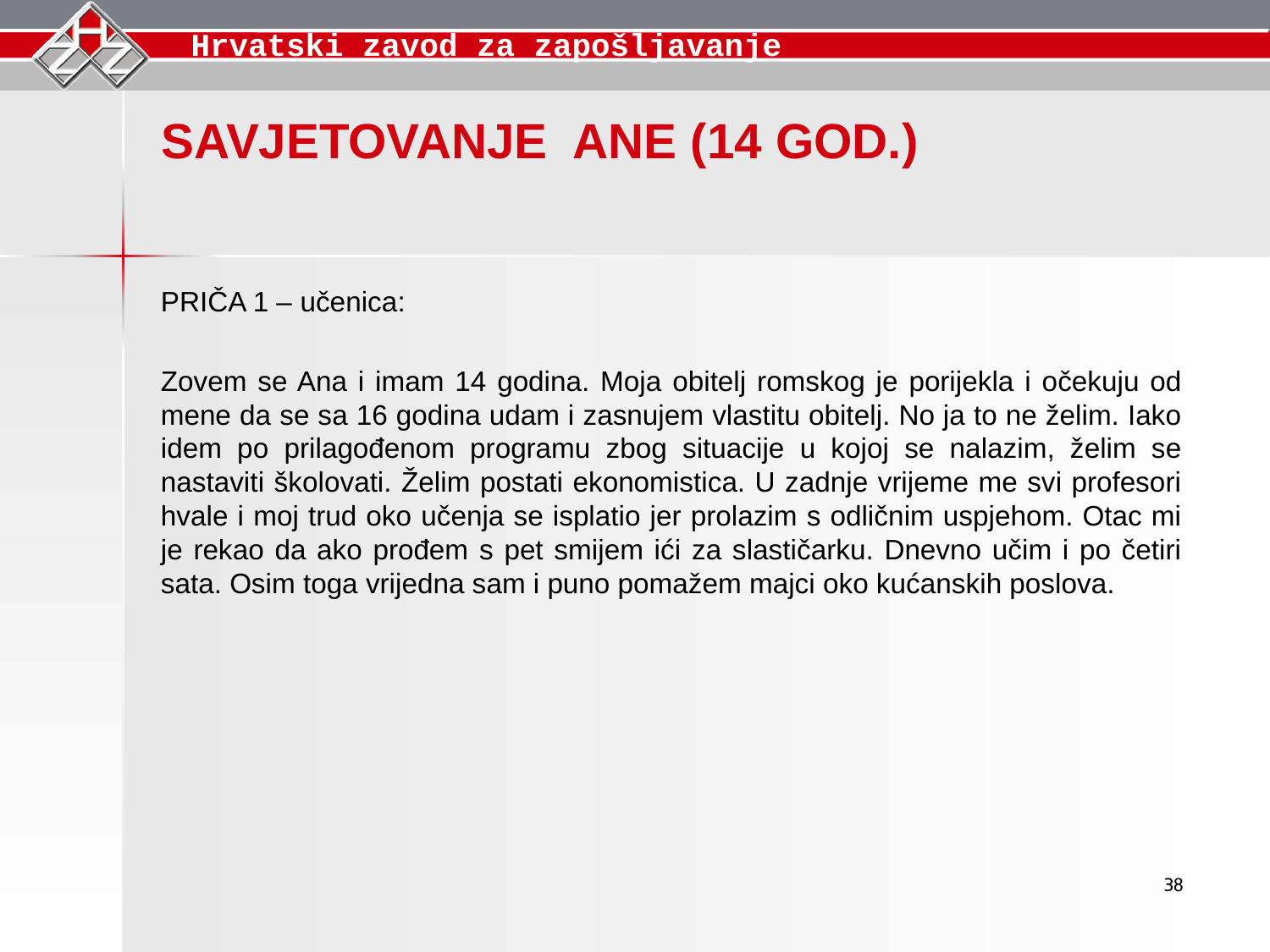

SAVJETOVANJE  ANE (14 GOD.)

PRIČA 1 – učenica:

Zovem se Ana i imam 14 godina. Moja obitelj romskog je porijekla i očekuju od mene da se sa 16 godina udam i zasnujem vlastitu obitelj. No ja to ne želim. Iako idem po prilagođenom programu zbog situacije u kojoj se nalazim, želim se nastaviti školovati. Želim postati ekonomistica. U zadnje vrijeme me svi profesori hvale i moj trud oko učenja se isplatio jer prolazim s odličnim uspjehom. Otac mi je rekao da ako prođem s pet smijem ići za slastičarku. Dnevno učim i po četiri sata. Osim toga vrijedna sam i puno pomažem majci oko kućanskih poslova.

38